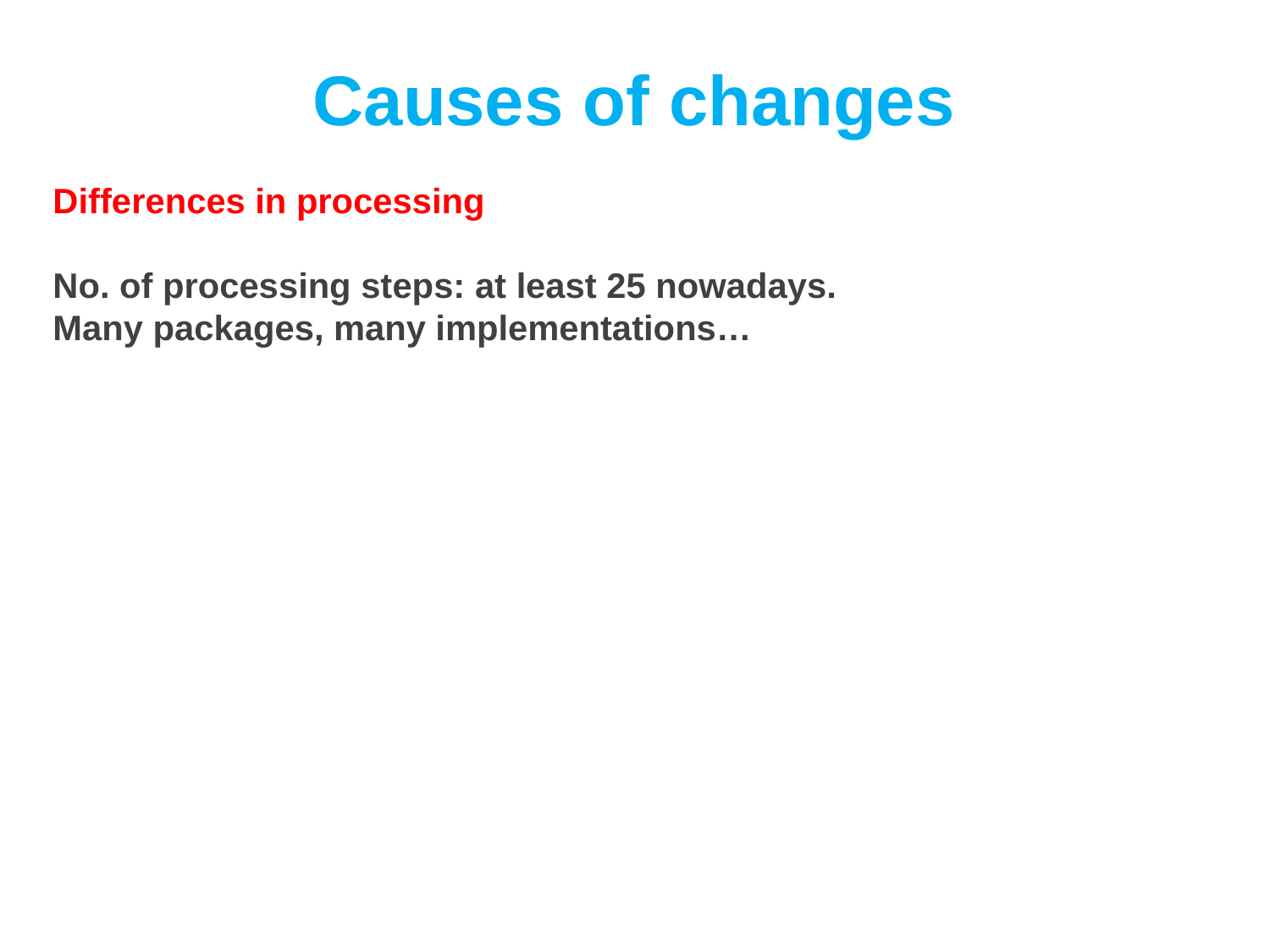

Causes of changes
Differences in processing

No. of processing steps: at least 25 nowadays.
Many packages, many implementations…